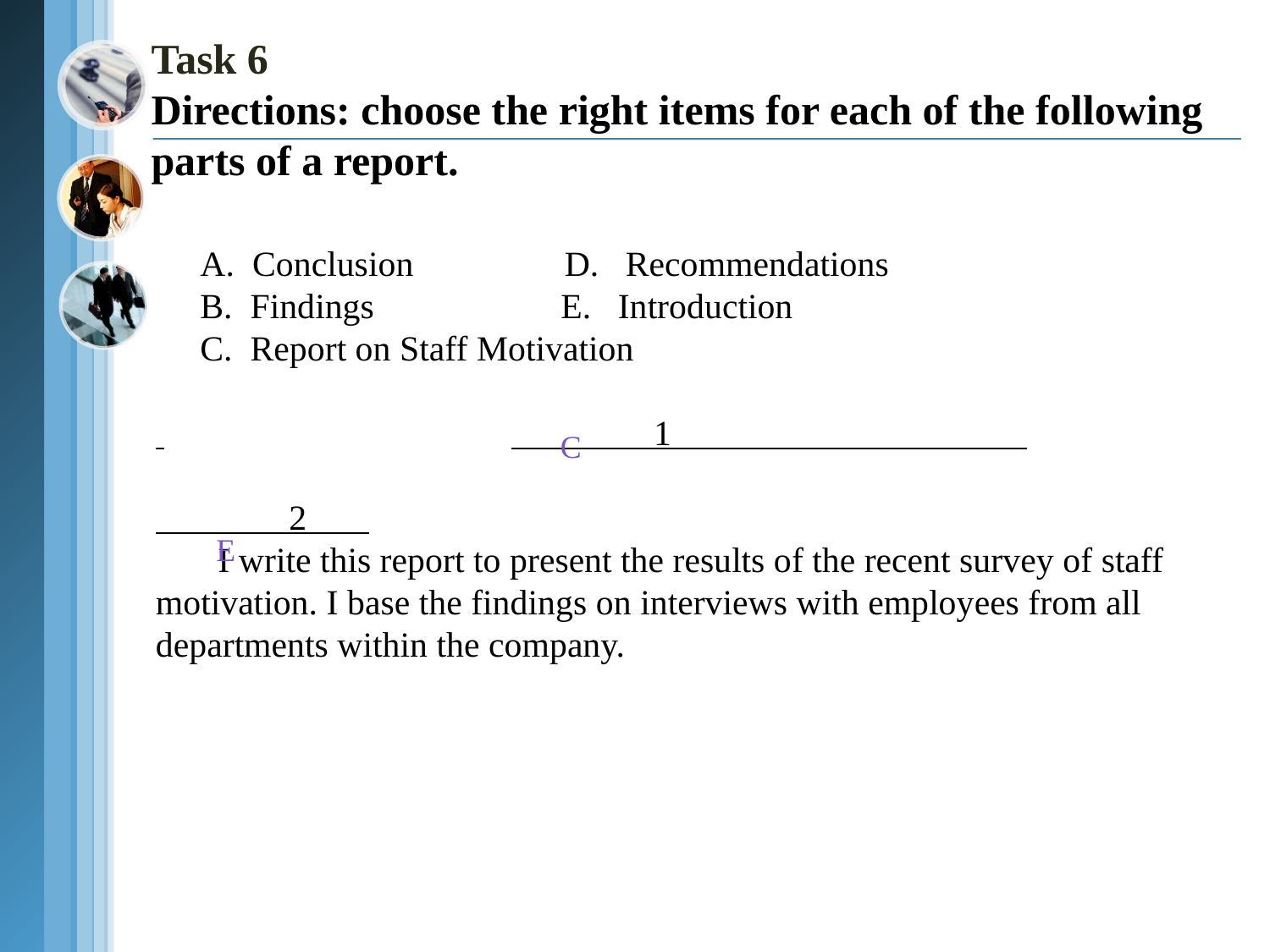

Task 6
Directions: choose the right items for each of the following parts of a report.

     A.  Conclusion                 D.   Recommendations
     B.  Findings                     E.   Introduction
     C.  Report on Staff Motivation

                                                        1

               2
       I write this report to present the results of the recent survey of staff
motivation. I base the findings on interviews with employees from all
departments within the company.

C
E